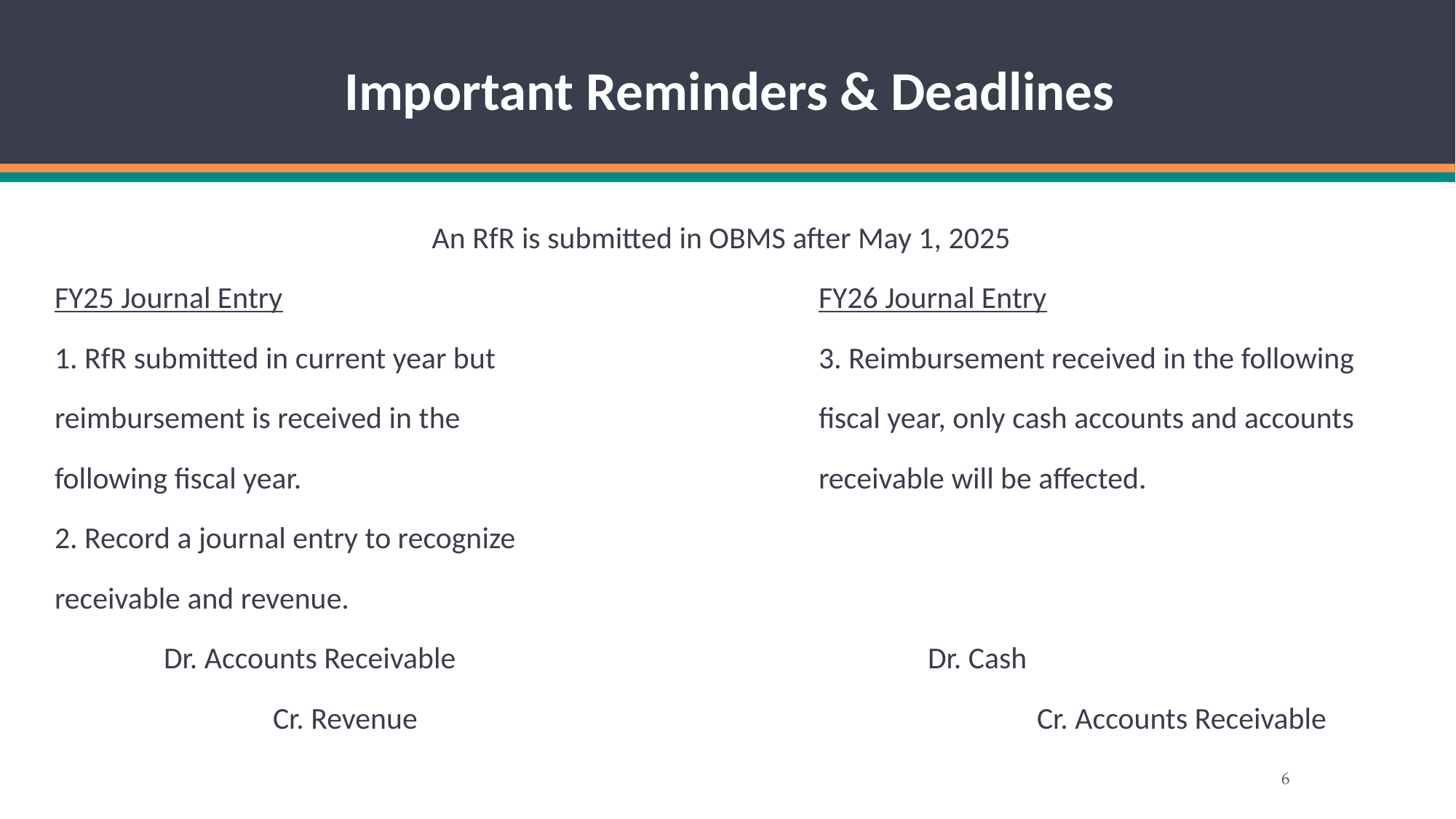

# Important Reminders & Deadlines
An RfR is submitted in OBMS after May 1, 2025
FY25 Journal Entry					FY26 Journal Entry
1. RfR submitted in current year but			3. Reimbursement received in the following
reimbursement is received in the				fiscal year, only cash accounts and accounts
following fiscal year.					receivable will be affected.
2. Record a journal entry to recognize
receivable and revenue.
	Dr. Accounts Receivable					Dr. Cash
		Cr. Revenue						Cr. Accounts Receivable
6